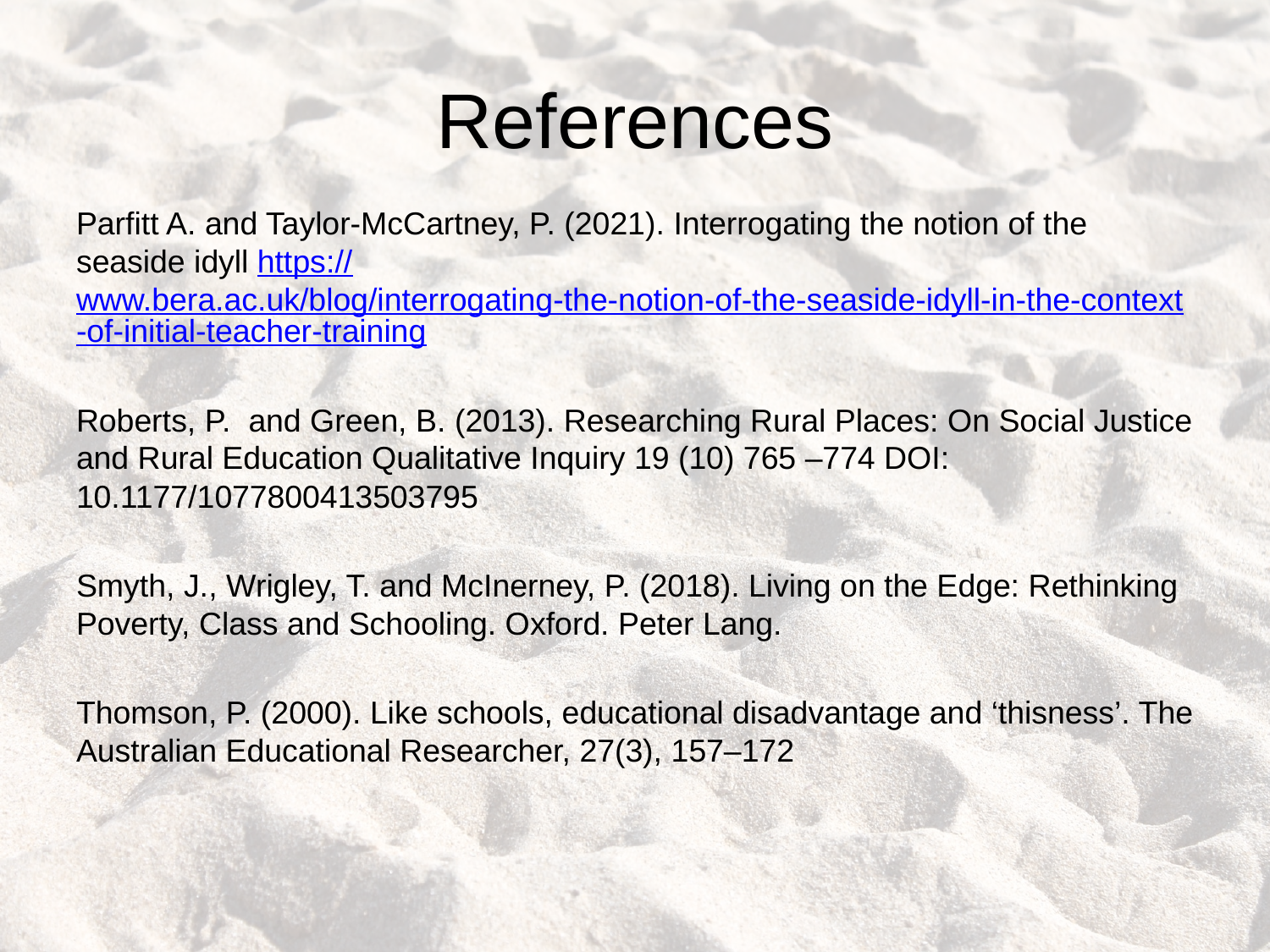

# References
Parfitt A. and Taylor-McCartney, P. (2021). Interrogating the notion of the seaside idyll https://www.bera.ac.uk/blog/interrogating-the-notion-of-the-seaside-idyll-in-the-context-of-initial-teacher-training

Roberts, P.  and Green, B. (2013). Researching Rural Places: On Social Justice and Rural Education Qualitative Inquiry 19 (10) 765 –774 DOI: 10.1177/1077800413503795

Smyth, J., Wrigley, T. and McInerney, P. (2018). Living on the Edge: Rethinking Poverty, Class and Schooling. Oxford. Peter Lang.

Thomson, P. (2000). Like schools, educational disadvantage and ‘thisness’. The Australian Educational Researcher, 27(3), 157–172